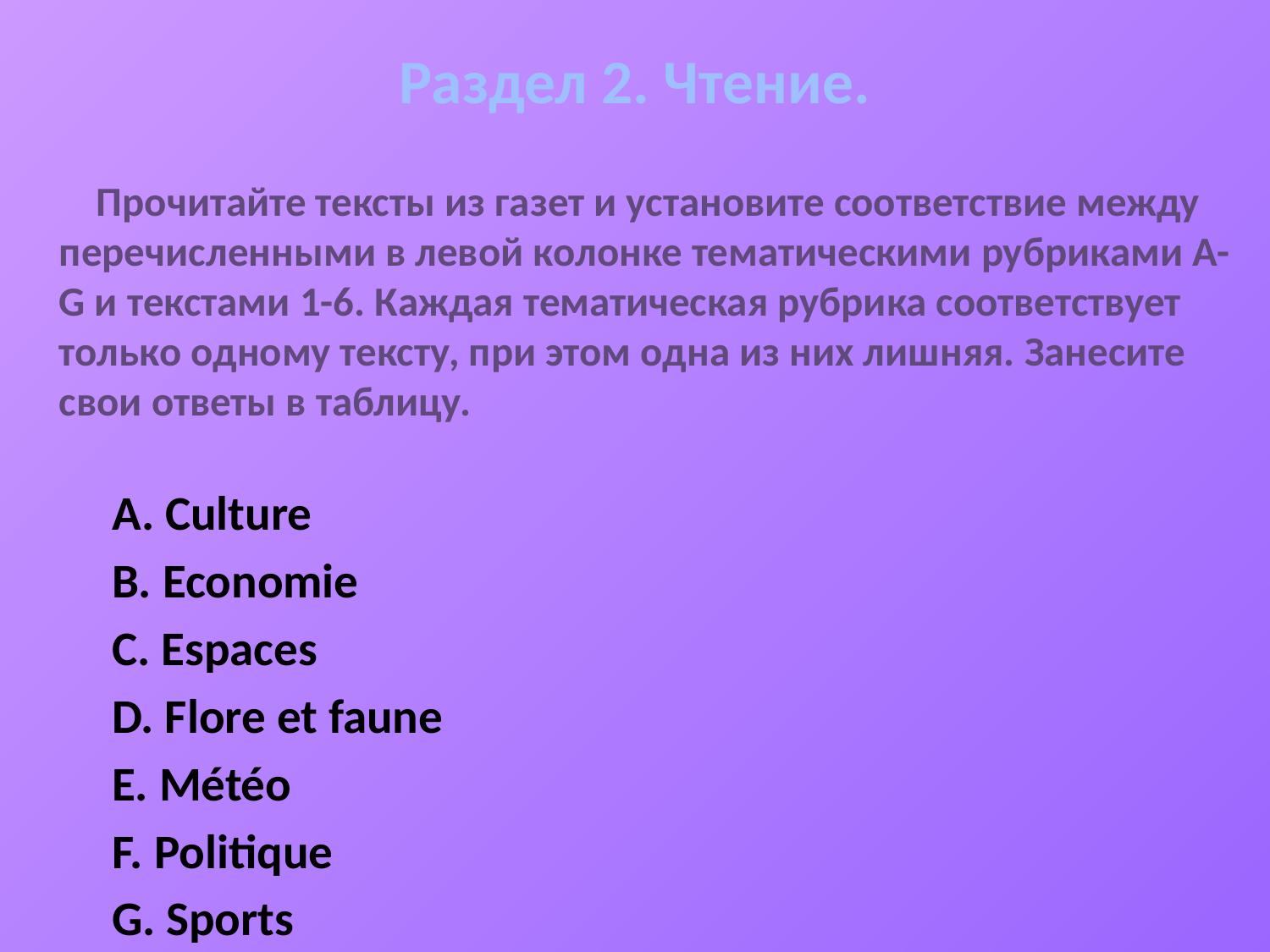

# Раздел 2. Чтение.
         Прочитайте тексты из газет и установите соответствие между перечисленными в левой колонке тематическими рубриками A-G и текстами 1-6. Каждая тематическая рубрика соответствует только одному тексту, при этом одна из них лишняя. Занесите свои ответы в таблицу.

         A. Culture
         B. Economie
         C. Espaces
         D. Flore et faune
         E. Météo
         F. Politique
         G. Sports